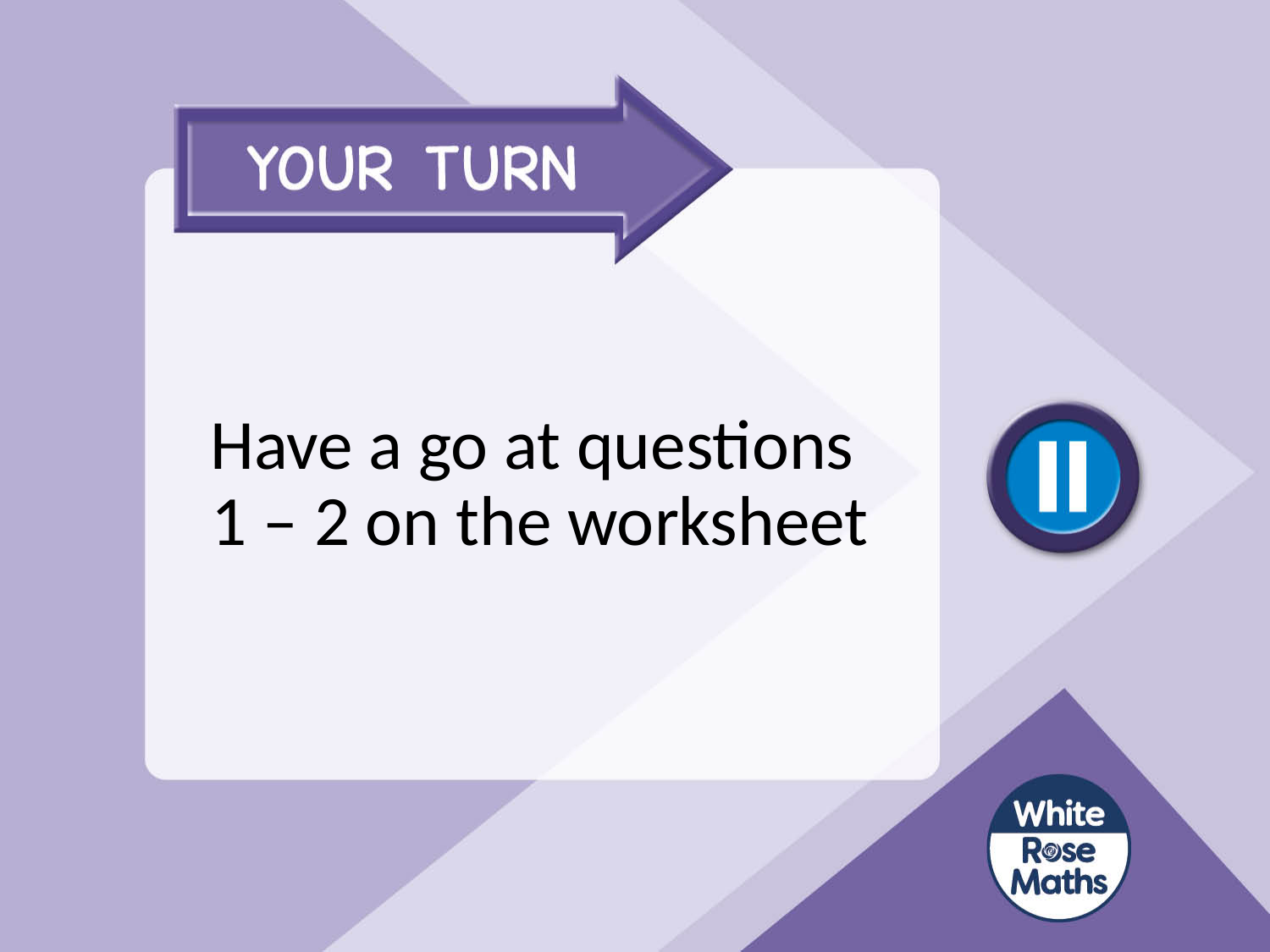

# Have a go at questions 1 – 2 on the worksheet